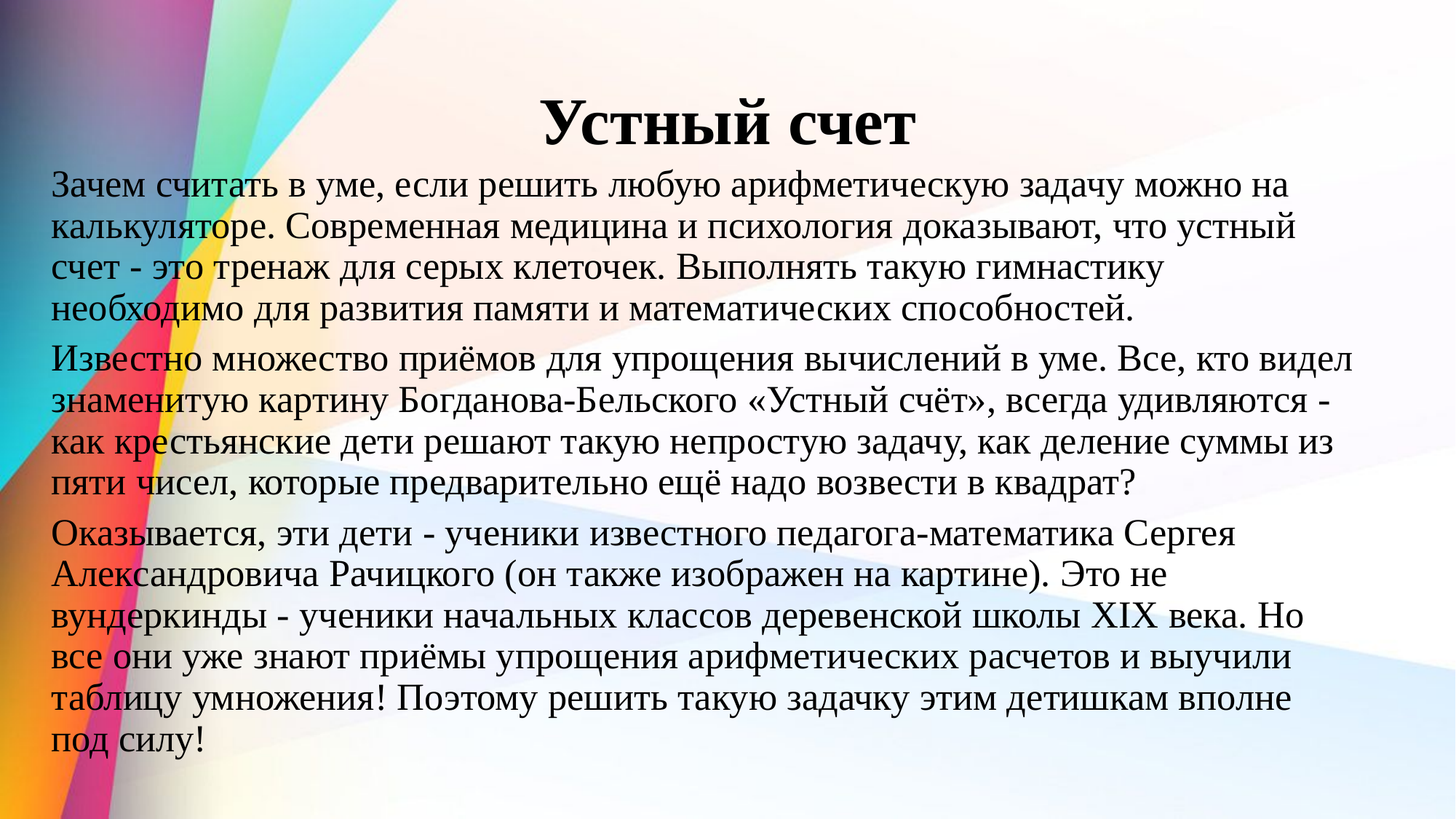

# Устный счет
Зачем считать в уме, если решить любую арифметическую задачу можно на калькуляторе. Современная медицина и психология доказывают, что устный счет - это тренаж для серых клеточек. Выполнять такую гимнастику необходимо для развития памяти и математических способностей.
Известно множество приёмов для упрощения вычислений в уме. Все, кто видел знаменитую картину Богданова-Бельского «Устный счёт», всегда удивляются - как крестьянские дети решают такую непростую задачу, как деление суммы из пяти чисел, которые предварительно ещё надо возвести в квадрат?
Оказывается, эти дети - ученики известного педагога-математика Сергея Александровича Рачицкого (он также изображен на картине). Это не вундеркинды - ученики начальных классов деревенской школы XIX века. Но все они уже знают приёмы упрощения арифметических расчетов и выучили таблицу умножения! Поэтому решить такую задачку этим детишкам вполне под силу!